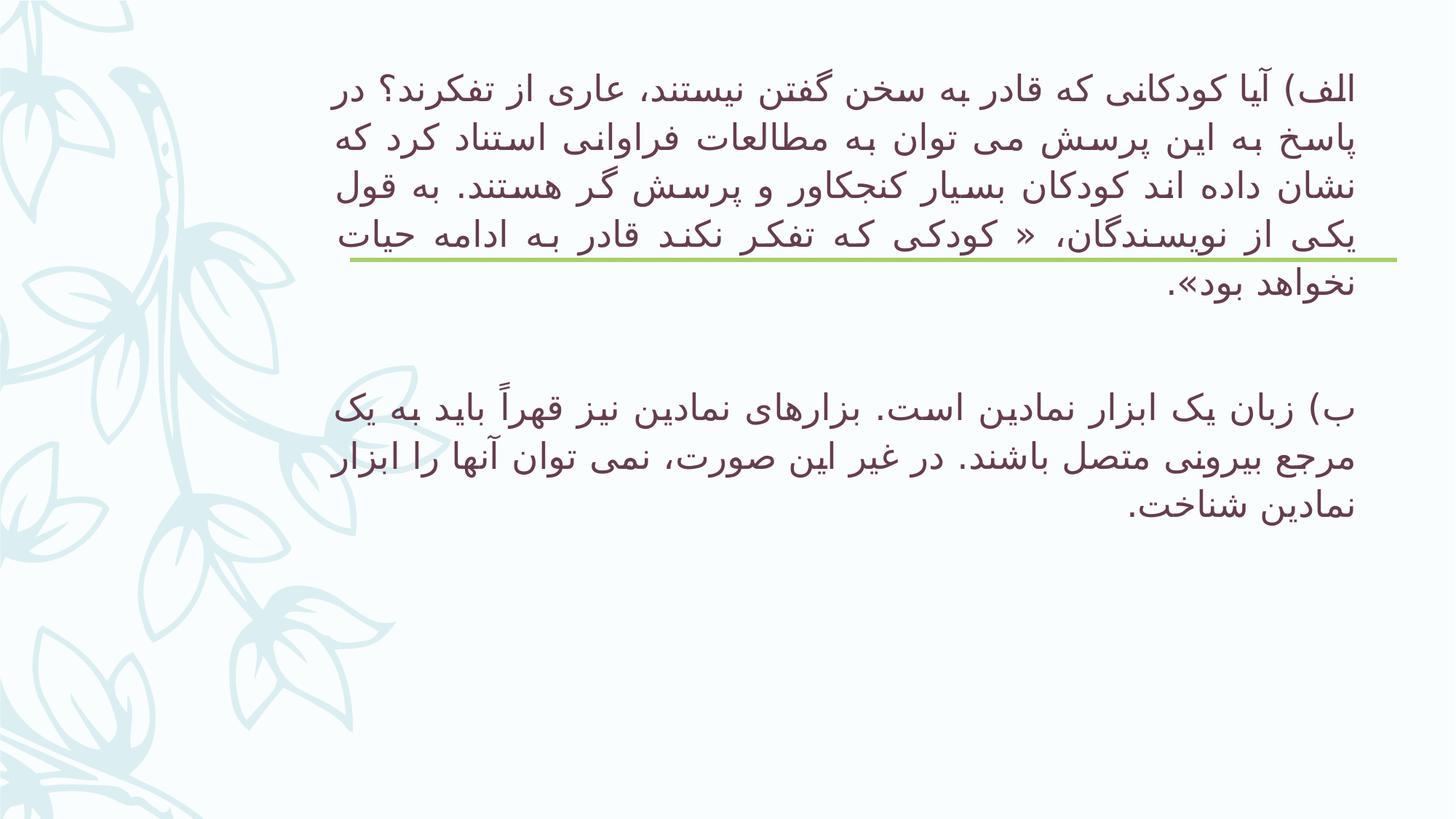

الف) آیا کودکانی که قادر به سخن گفتن نیستند، عاری از تفکرند؟ در پاسخ به این پرسش می توان به مطالعات فراوانی استناد کرد که نشان داده اند کودکان بسیار کنجکاور و پرسش گر هستند. به قول یکی از نویسندگان، « کودکی که تفکر نکند قادر به ادامه حیات نخواهد بود».

ب) زبان یک ابزار نمادین است. بزارهای نمادین نیز قهراً باید به یک مرجع بیرونی متصل باشند. در غیر این صورت، نمی توان آنها را ابزار نمادین شناخت.